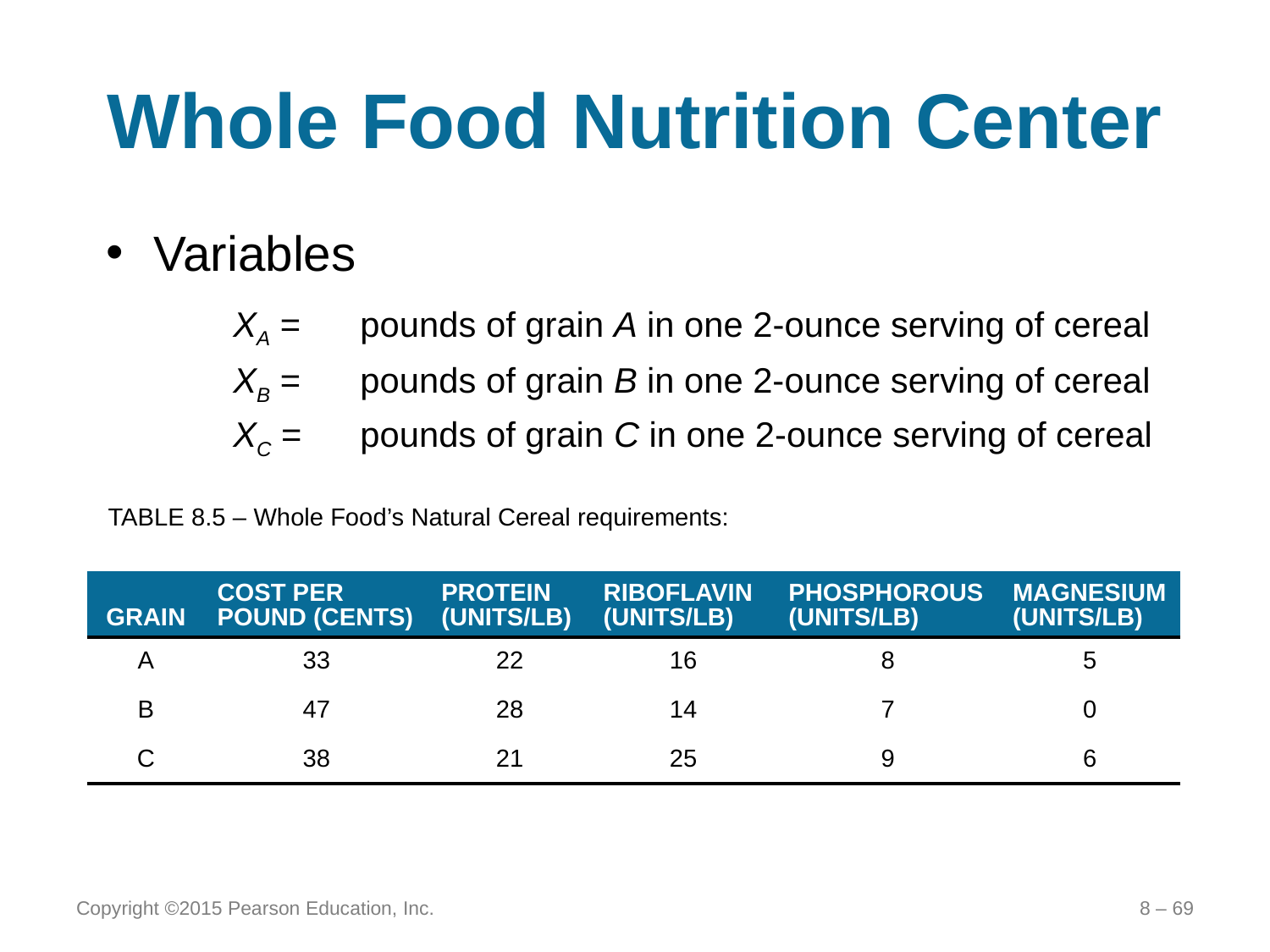

# Whole Food Nutrition Center
Variables
	XA =	pounds of grain A in one 2-ounce serving of cereal
	XB =	pounds of grain B in one 2-ounce serving of cereal
	XC =	pounds of grain C in one 2-ounce serving of cereal
TABLE 8.5 – Whole Food’s Natural Cereal requirements:
| GRAIN | COST PER POUND (CENTS) | PROTEIN (UNITS/LB) | RIBOFLAVIN (UNITS/LB) | PHOSPHOROUS (UNITS/LB) | MAGNESIUM (UNITS/LB) |
| --- | --- | --- | --- | --- | --- |
| A | 33 | 22 | 16 | 8 | 5 |
| B | 47 | 28 | 14 | 7 | 0 |
| C | 38 | 21 | 25 | 9 | 6 |
Copyright ©2015 Pearson Education, Inc.
8 – 69